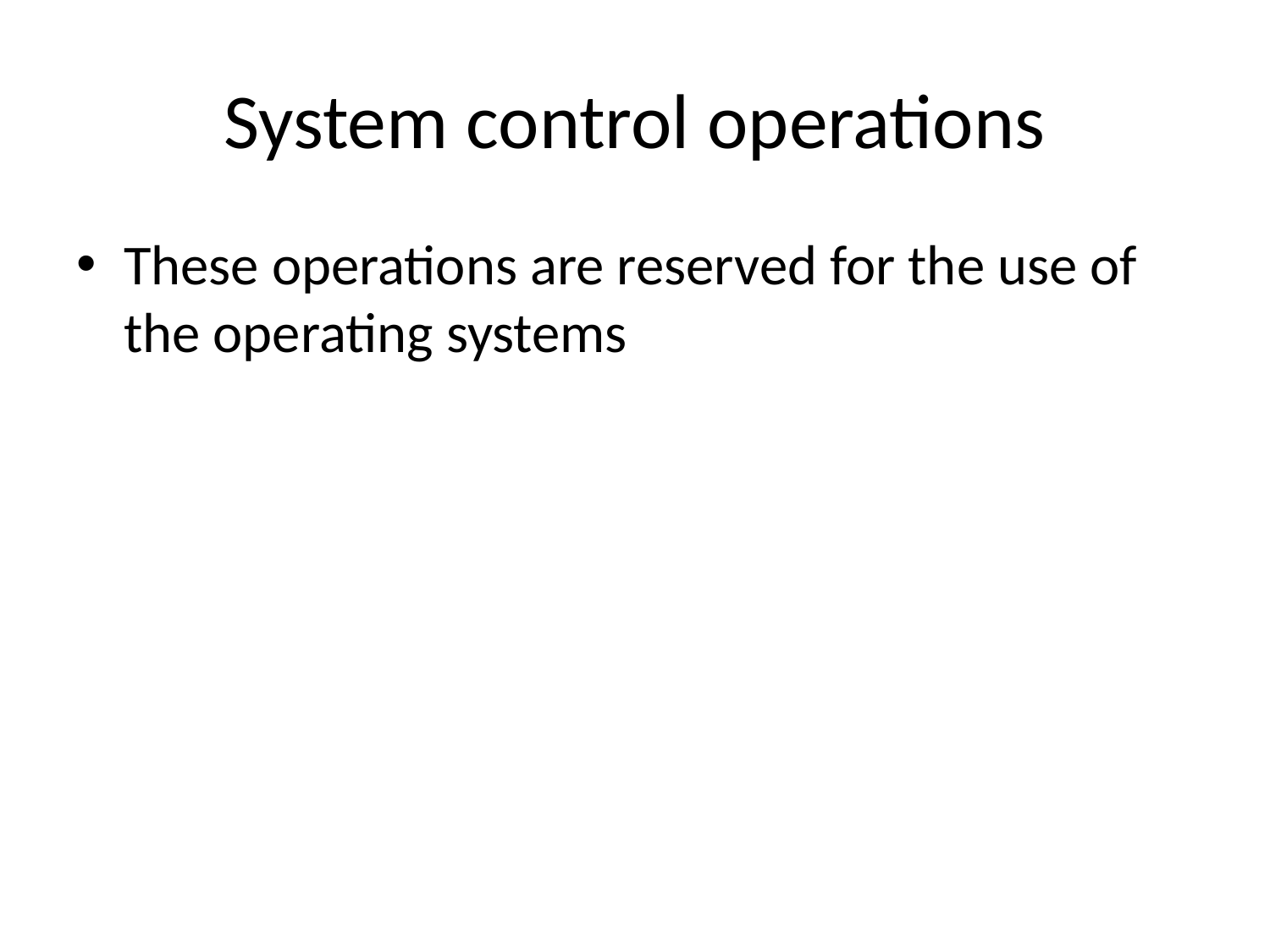

# System control operations
These operations are reserved for the use of the operating systems